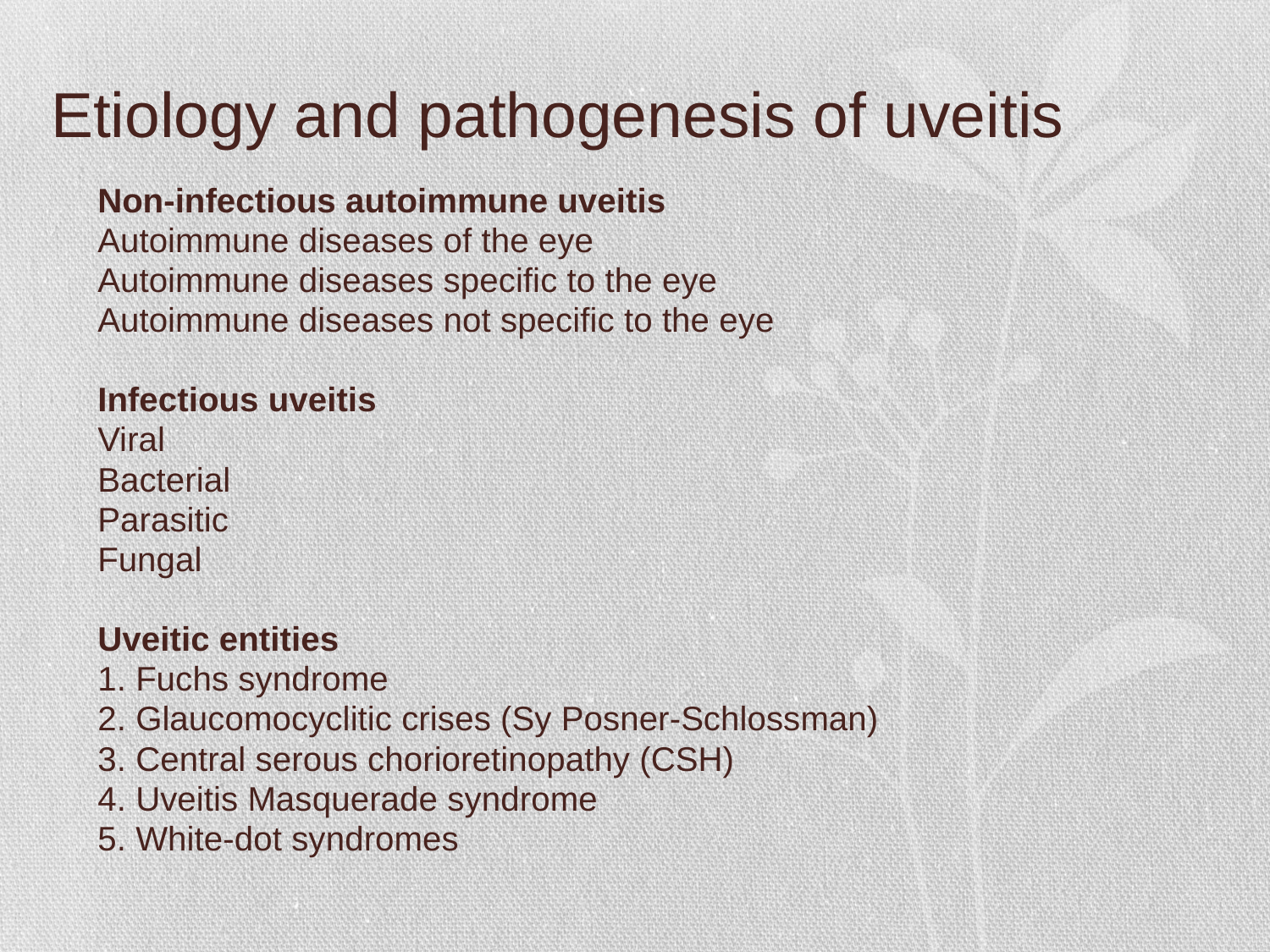

# Etiology and pathogenesis of uveitis
Non-infectious autoimmune uveitis
Autoimmune diseases of the eye
Autoimmune diseases specific to the eye
Autoimmune diseases not specific to the eye

Infectious uveitis
Viral
Bacterial
Parasitic
Fungal

Uveitic entities
1. Fuchs syndrome
2. Glaucomocyclitic crises (Sy Posner-Schlossman)
3. Central serous chorioretinopathy (CSH)
4. Uveitis Masquerade syndrome
5. White-dot syndromes